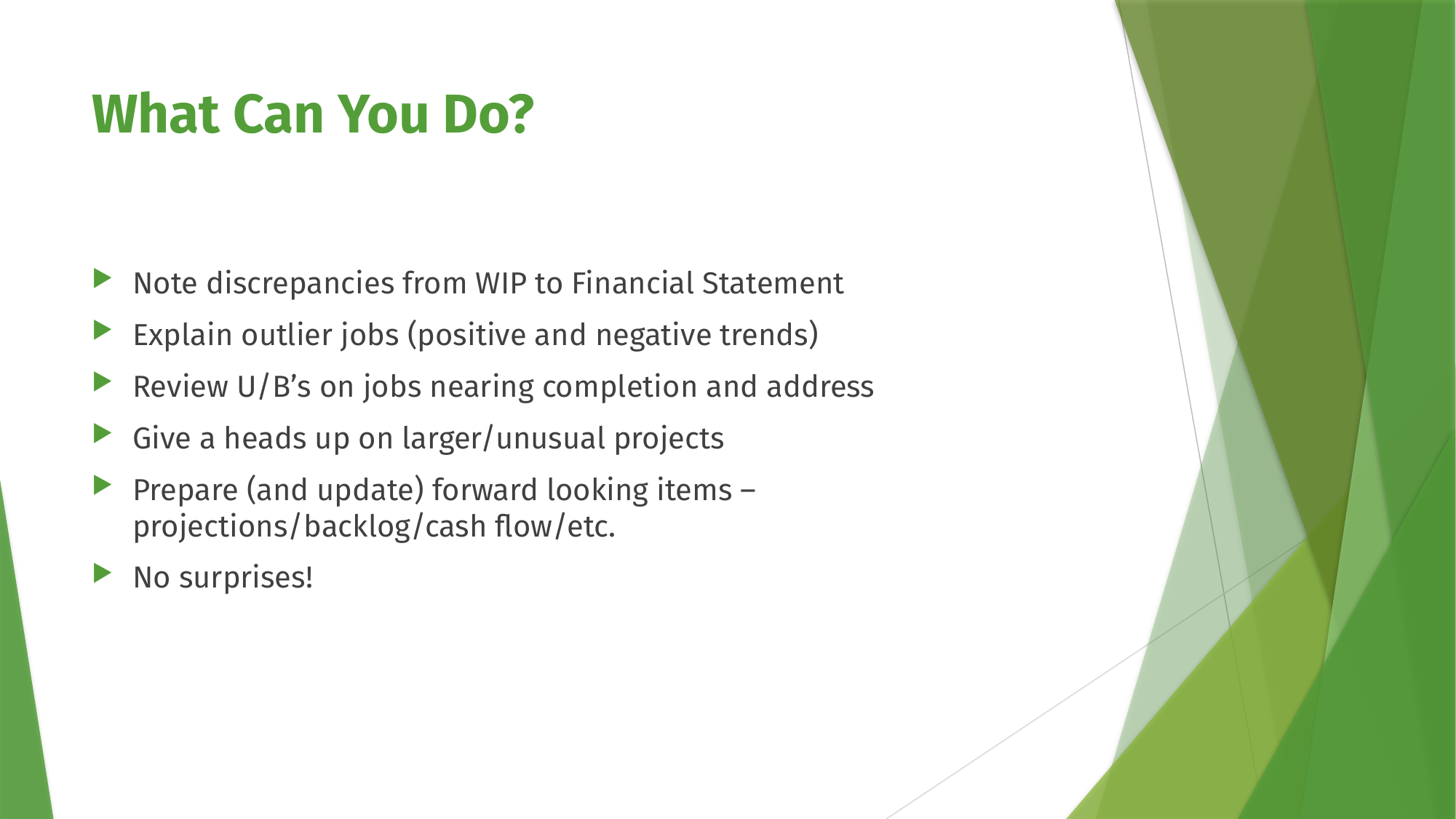

# What Can You Do?
Note discrepancies from WIP to Financial Statement
Explain outlier jobs (positive and negative trends)
Review U/B’s on jobs nearing completion and address
Give a heads up on larger/unusual projects
Prepare (and update) forward looking items – projections/backlog/cash flow/etc.
No surprises!